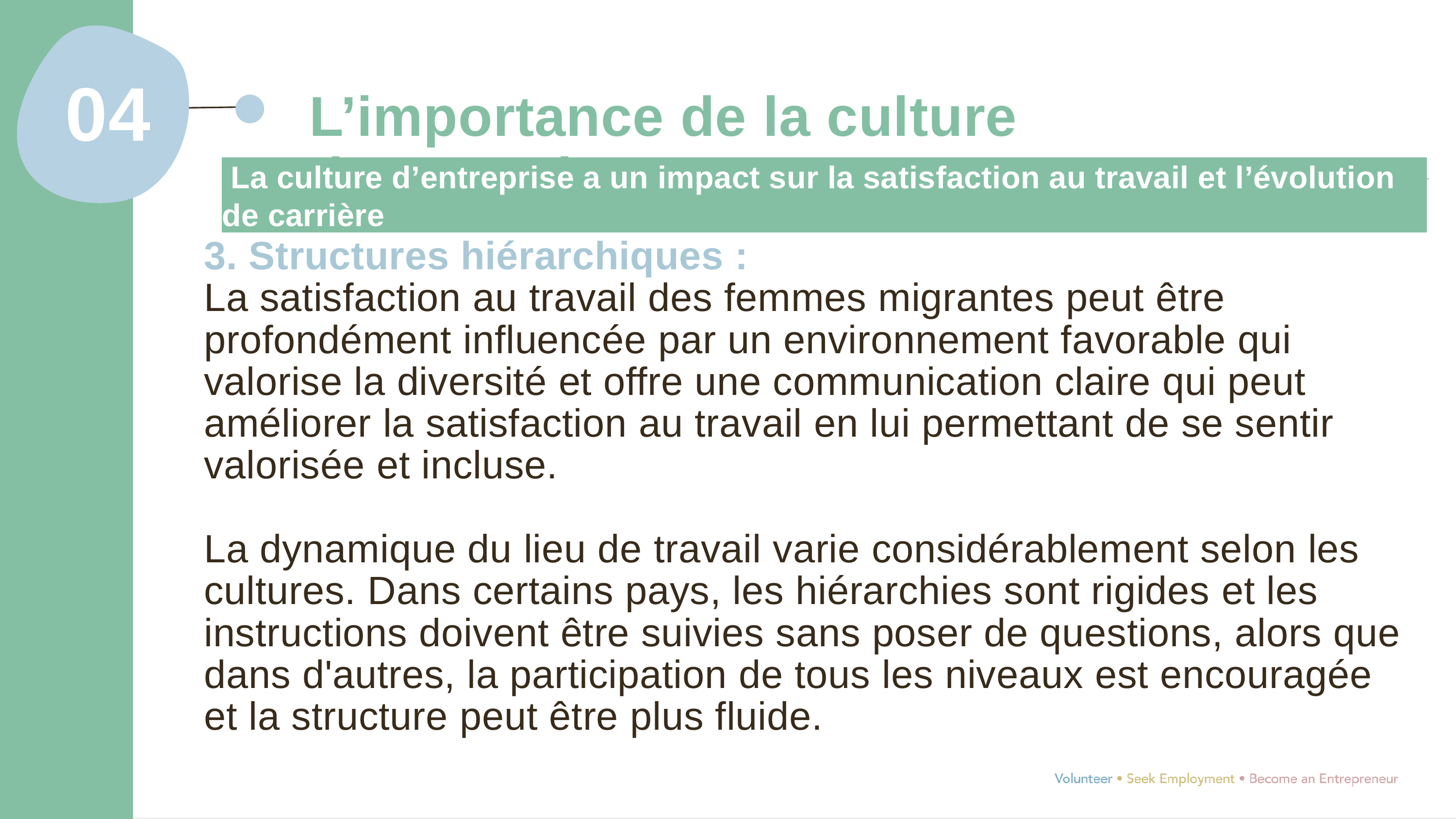

04
L’importance de la culture d’entreprise

 La culture d’entreprise a un impact sur la satisfaction au travail et l’évolution de carrière

3. Structures hiérarchiques :
La satisfaction au travail des femmes migrantes peut être profondément influencée par un environnement favorable qui valorise la diversité et offre une communication claire qui peut améliorer la satisfaction au travail en lui permettant de se sentir valorisée et incluse.

La dynamique du lieu de travail varie considérablement selon les cultures. Dans certains pays, les hiérarchies sont rigides et les instructions doivent être suivies sans poser de questions, alors que dans d'autres, la participation de tous les niveaux est encouragée et la structure peut être plus fluide.